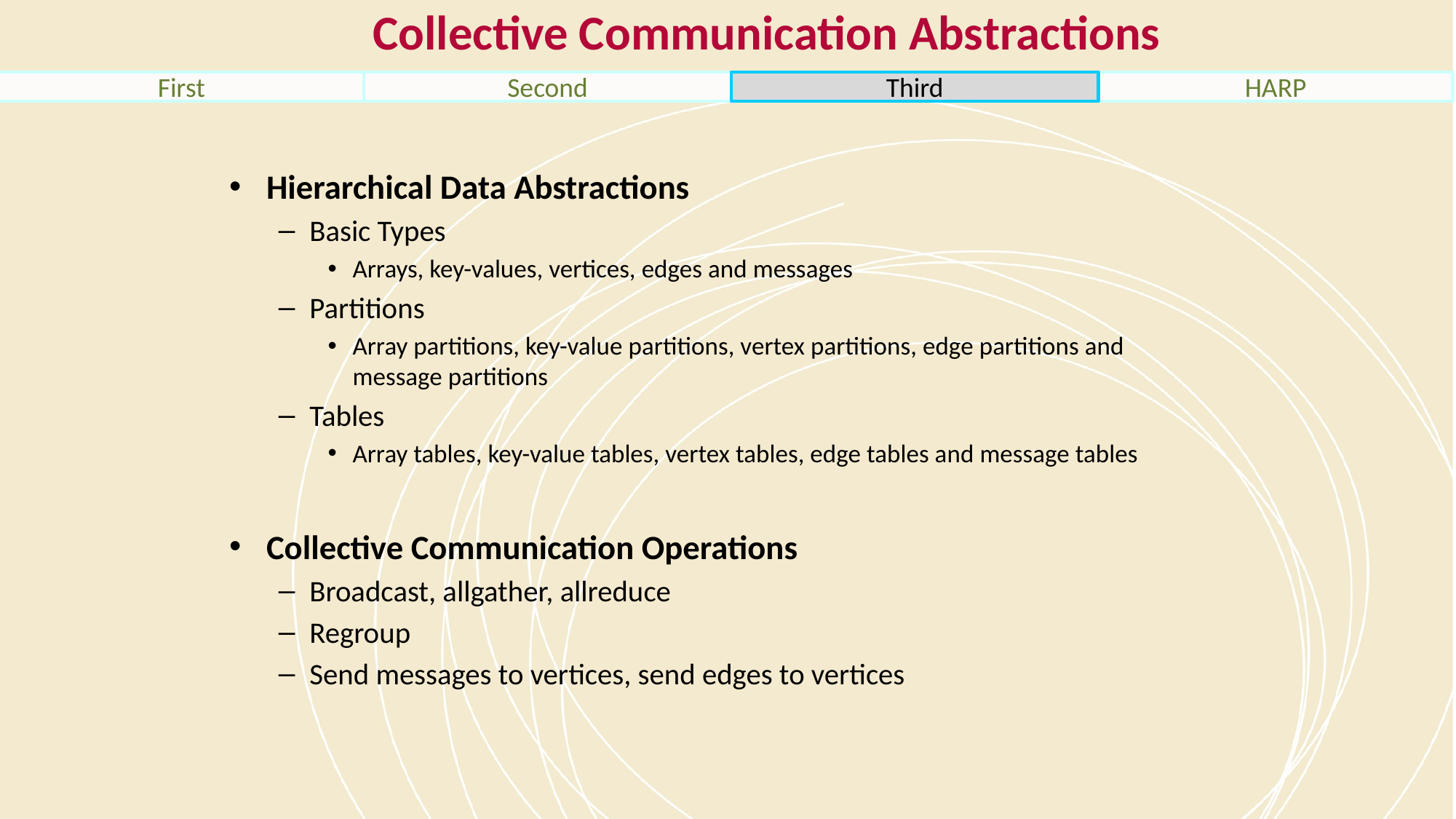

# Collective Communication Abstractions
Hierarchical Data Abstractions
Basic Types
Arrays, key-values, vertices, edges and messages
Partitions
Array partitions, key-value partitions, vertex partitions, edge partitions and message partitions
Tables
Array tables, key-value tables, vertex tables, edge tables and message tables

Collective Communication Operations
Broadcast, allgather, allreduce
Regroup
Send messages to vertices, send edges to vertices